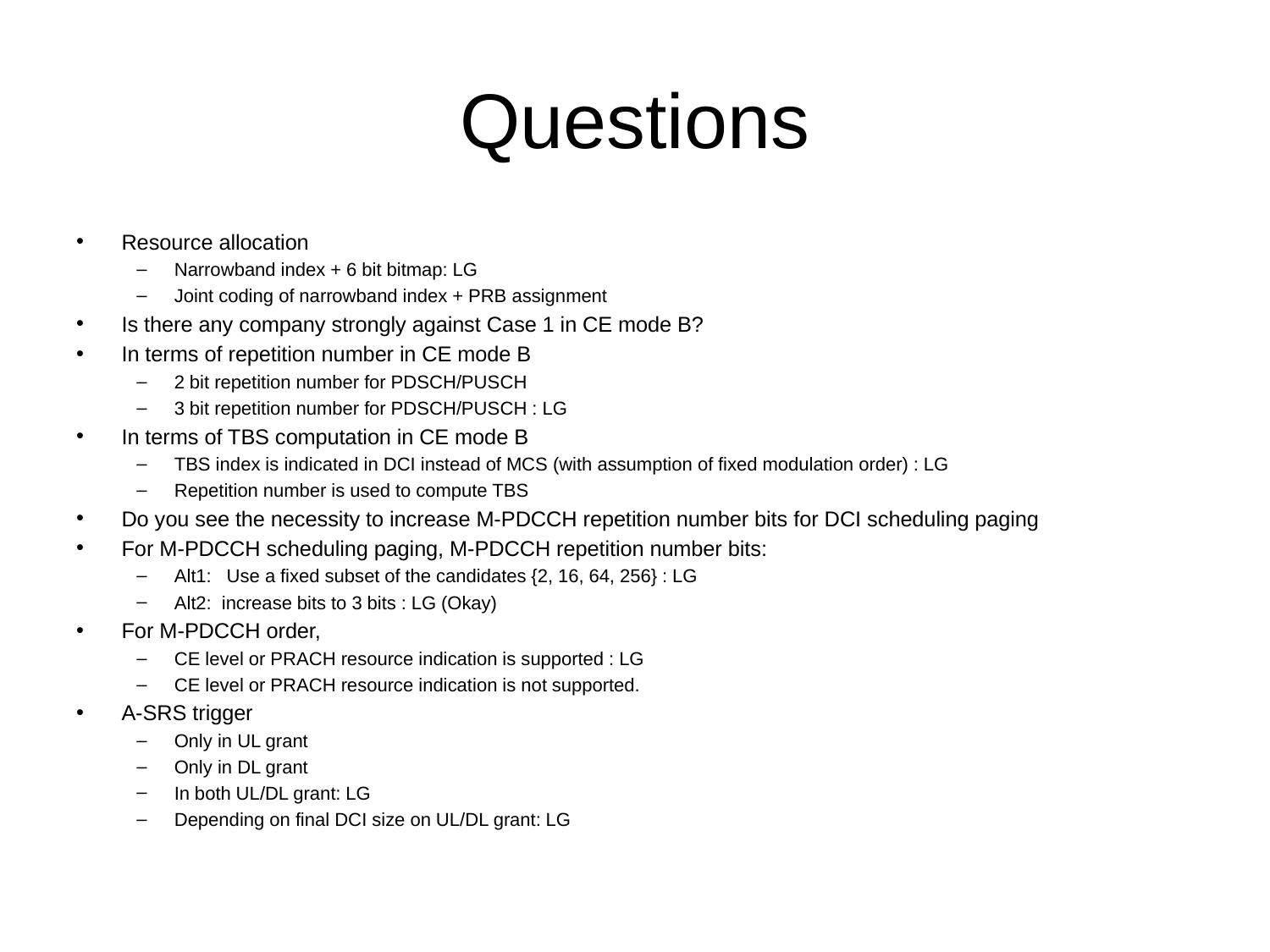

# Questions
Resource allocation
Narrowband index + 6 bit bitmap: LG
Joint coding of narrowband index + PRB assignment
Is there any company strongly against Case 1 in CE mode B?
In terms of repetition number in CE mode B
2 bit repetition number for PDSCH/PUSCH
3 bit repetition number for PDSCH/PUSCH : LG
In terms of TBS computation in CE mode B
TBS index is indicated in DCI instead of MCS (with assumption of fixed modulation order) : LG
Repetition number is used to compute TBS
Do you see the necessity to increase M-PDCCH repetition number bits for DCI scheduling paging
For M-PDCCH scheduling paging, M-PDCCH repetition number bits:
Alt1:   Use a fixed subset of the candidates {2, 16, 64, 256} : LG
Alt2:  increase bits to 3 bits : LG (Okay)
For M-PDCCH order,
CE level or PRACH resource indication is supported : LG
CE level or PRACH resource indication is not supported.
A-SRS trigger
Only in UL grant
Only in DL grant
In both UL/DL grant: LG
Depending on final DCI size on UL/DL grant: LG